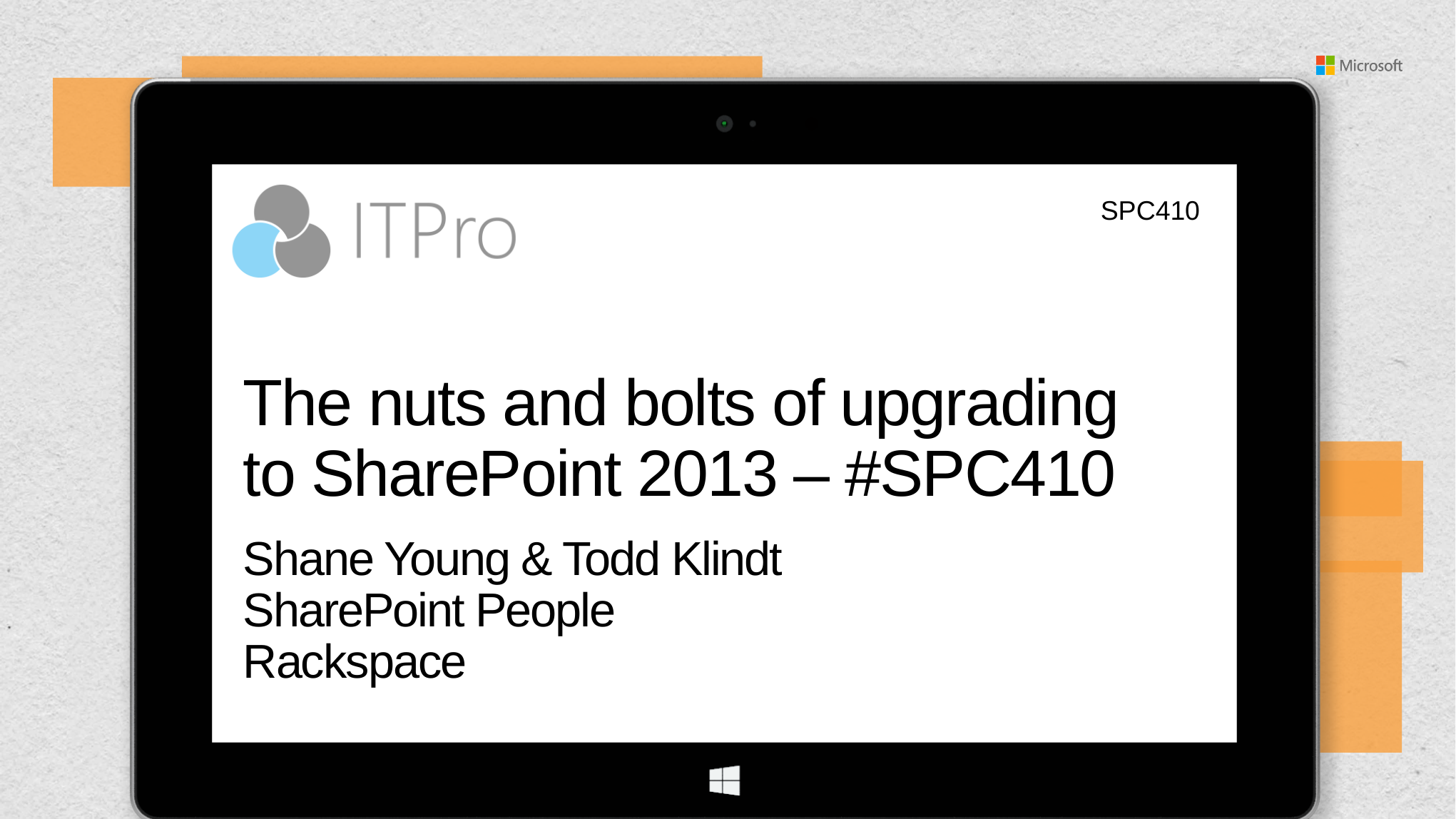

SPC410
# The nuts and bolts of upgrading to SharePoint 2013 – #SPC410
Shane Young & Todd Klindt
SharePoint People
Rackspace